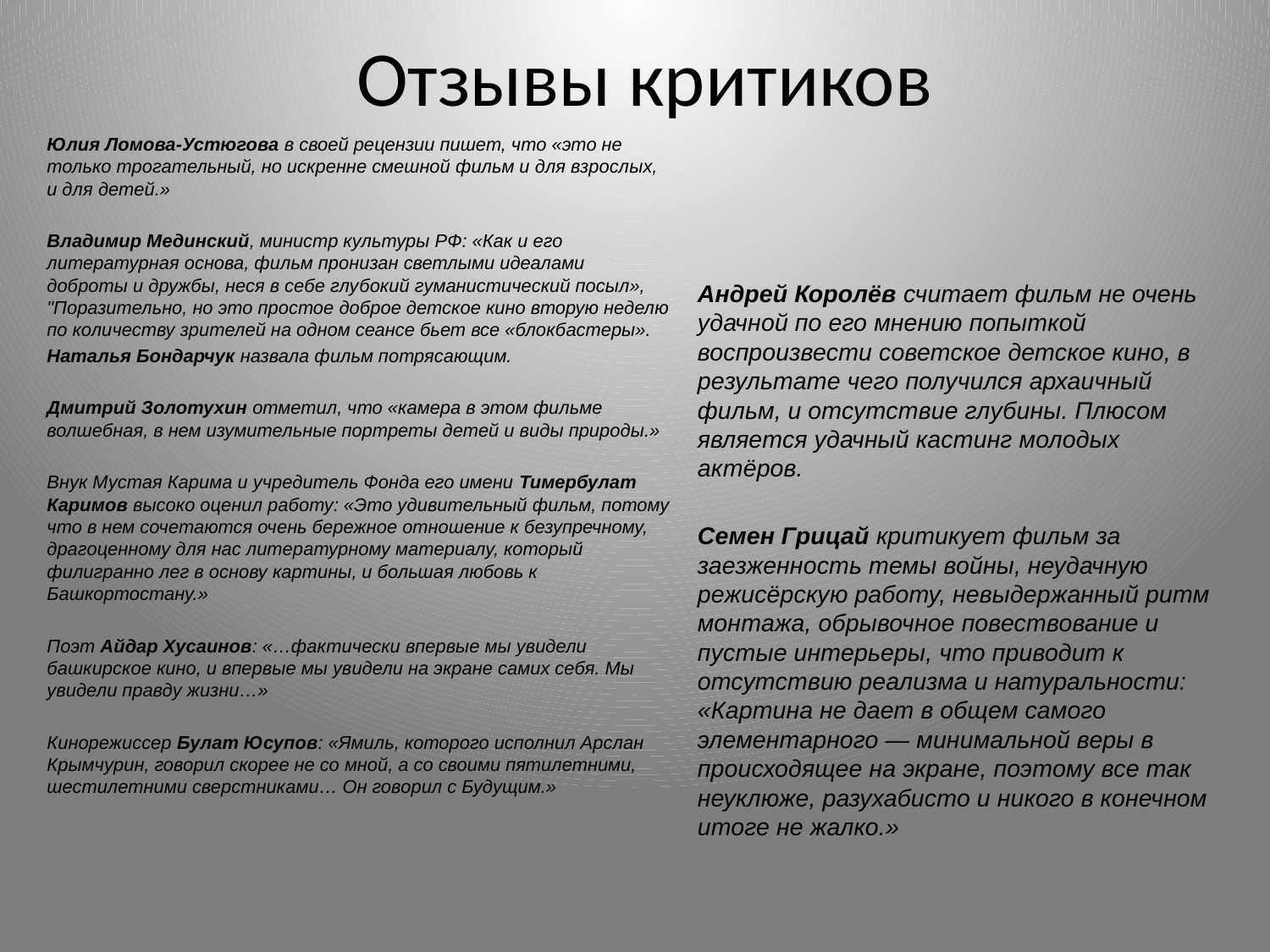

# Отзывы критиков
Юлия Ломова-Устюгова в своей рецензии пишет, что «это не только трогательный, но искренне смешной фильм и для взрослых, и для детей.»

Владимир Мединский, министр культуры РФ: «Как и его литературная основа, фильм пронизан светлыми идеалами доброты и дружбы, неся в себе глубокий гуманистический посыл», "Поразительно, но это простое доброе детское кино вторую неделю по количеству зрителей на одном сеансе бьет все «блокбастеры».
Наталья Бондарчук назвала фильм потрясающим.

Дмитрий Золотухин отметил, что «камера в этом фильме волшебная, в нем изумительные портреты детей и виды природы.»

Внук Мустая Карима и учредитель Фонда его имени Тимербулат Каримов высоко оценил работу: «Это удивительный фильм, потому что в нем сочетаются очень бережное отношение к безупречному, драгоценному для нас литературному материалу, который филигранно лег в основу картины, и большая любовь к Башкортостану.»

Поэт Айдар Хусаинов: «…фактически впервые мы увидели башкирское кино, и впервые мы увидели на экране самих себя. Мы увидели правду жизни…»

Кинорежиссер Булат Юсупов: «Ямиль, которого исполнил Арслан Крымчурин, говорил скорее не со мной, а со своими пятилетними, шестилетними сверстниками… Он говорил с Будущим.»

Андрей Королёв считает фильм не очень удачной по его мнению попыткой воспроизвести советское детское кино, в результате чего получился архаичный фильм, и отсутствие глубины. Плюсом является удачный кастинг молодых актёров.

Семен Грицай критикует фильм за заезженность темы войны, неудачную режисёрскую работу, невыдержанный ритм монтажа, обрывочное повествование и пустые интерьеры, что приводит к отсутствию реализма и натуральности: «Картина не дает в общем самого элементарного — минимальной веры в происходящее на экране, поэтому все так неуклюже, разухабисто и никого в конечном итоге не жалко.»